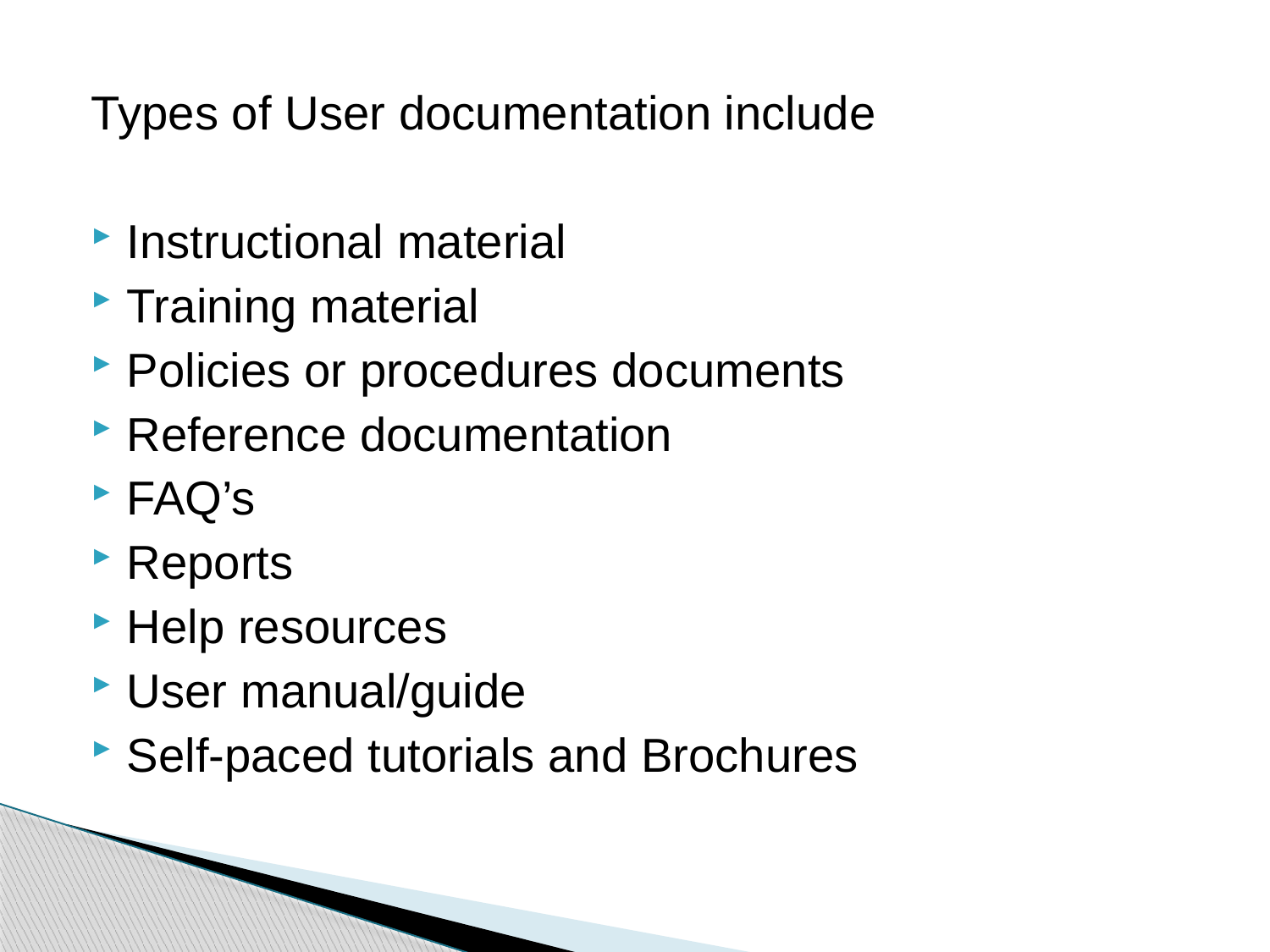

Types of User documentation include

Instructional material
Training material
Policies or procedures documents
Reference documentation
FAQ’s
Reports
Help resources
User manual/guide
Self-paced tutorials and Brochures